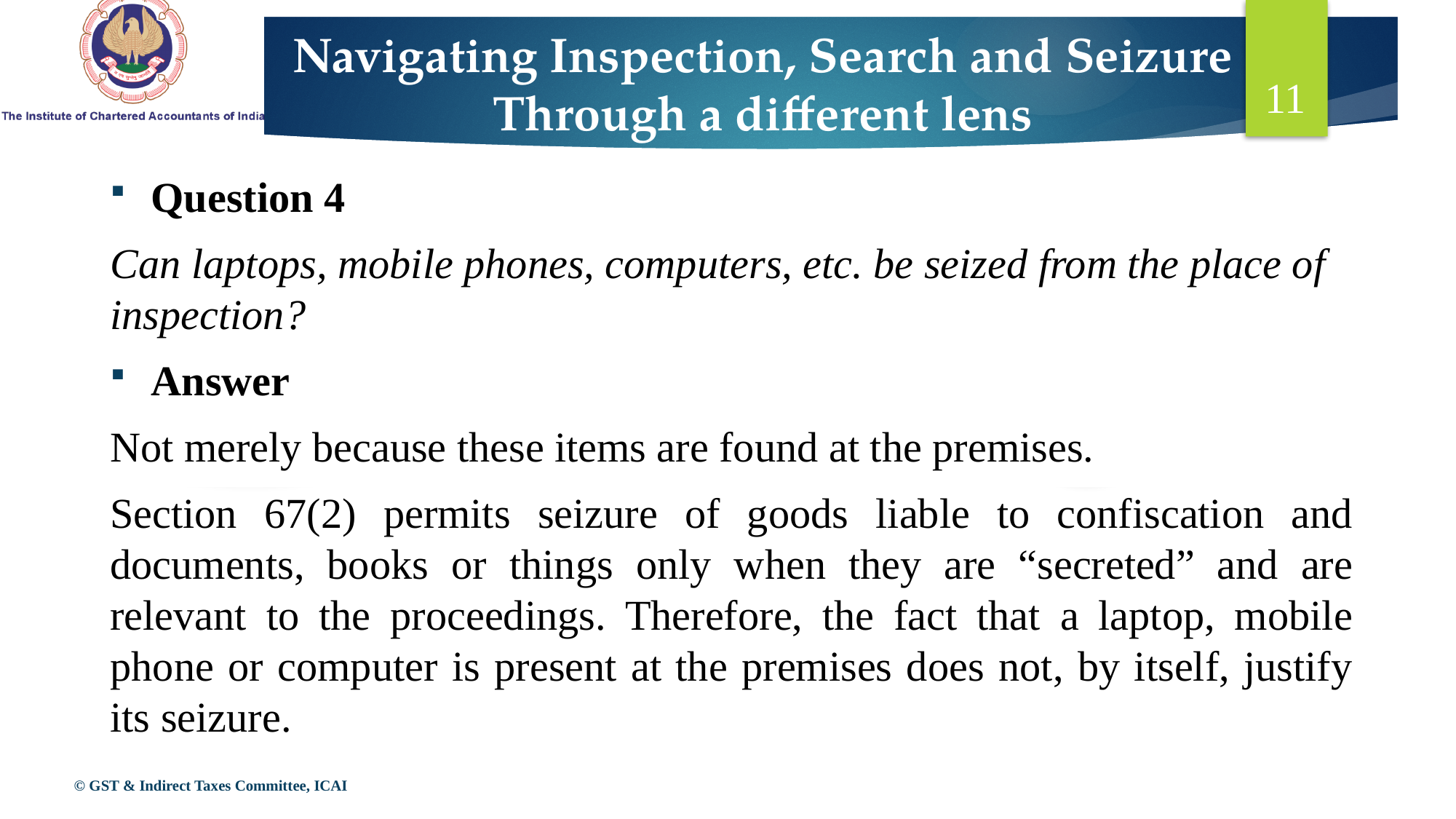

# Navigating Inspection, Search and Seizure Through a different lens
11
Question 4
Can laptops, mobile phones, computers, etc. be seized from the place of inspection?
Answer
Not merely because these items are found at the premises.
Section 67(2) permits seizure of goods liable to confiscation and documents, books or things only when they are “secreted” and are relevant to the proceedings. Therefore, the fact that a laptop, mobile phone or computer is present at the premises does not, by itself, justify its seizure.

© GST & Indirect Taxes Committee, ICAI